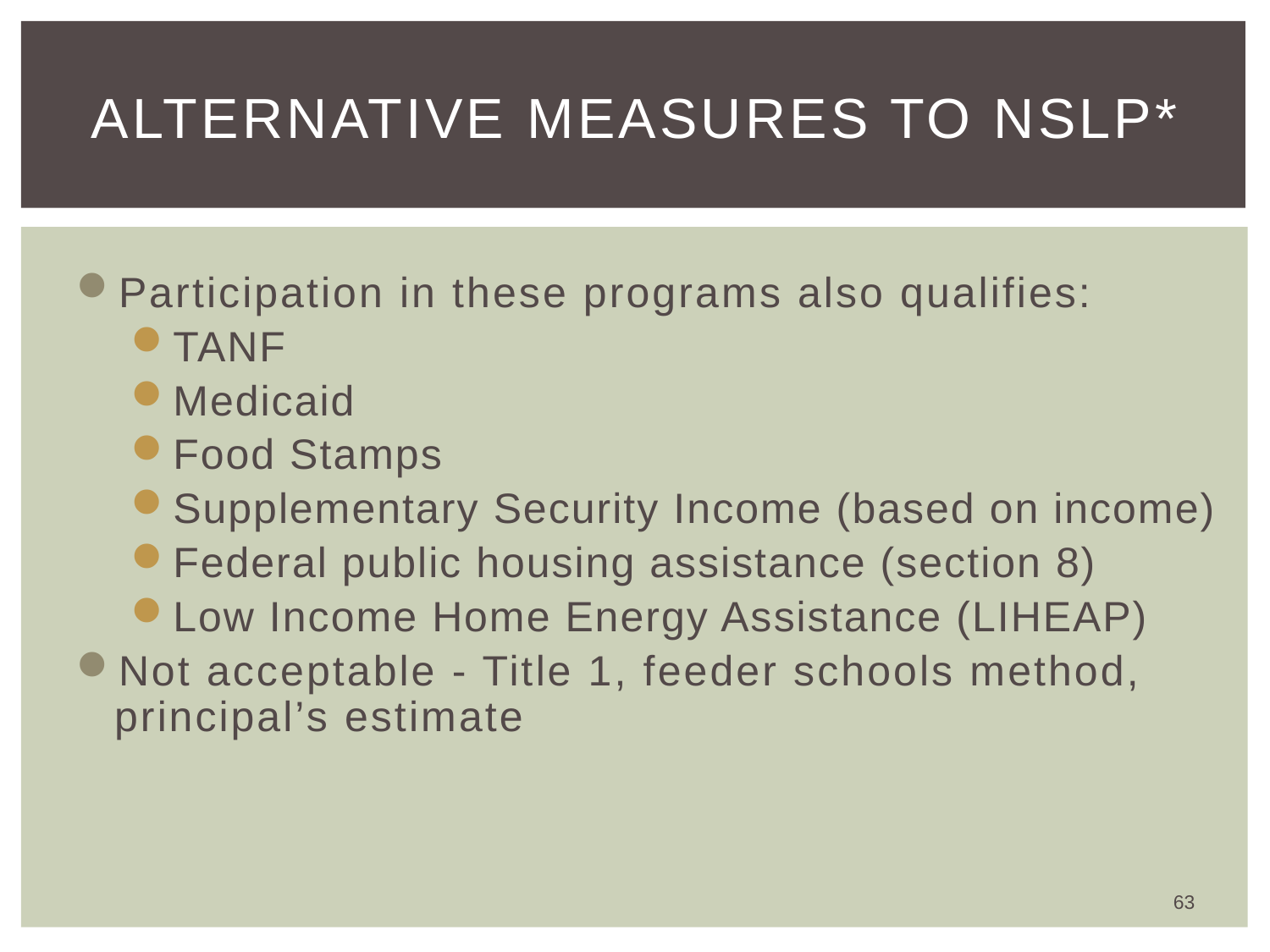

# Alternative Measures to NSLP*
Participation in these programs also qualifies:
TANF
Medicaid
Food Stamps
Supplementary Security Income (based on income)
Federal public housing assistance (section 8)
Low Income Home Energy Assistance (LIHEAP)
Not acceptable - Title 1, feeder schools method, principal’s estimate

63